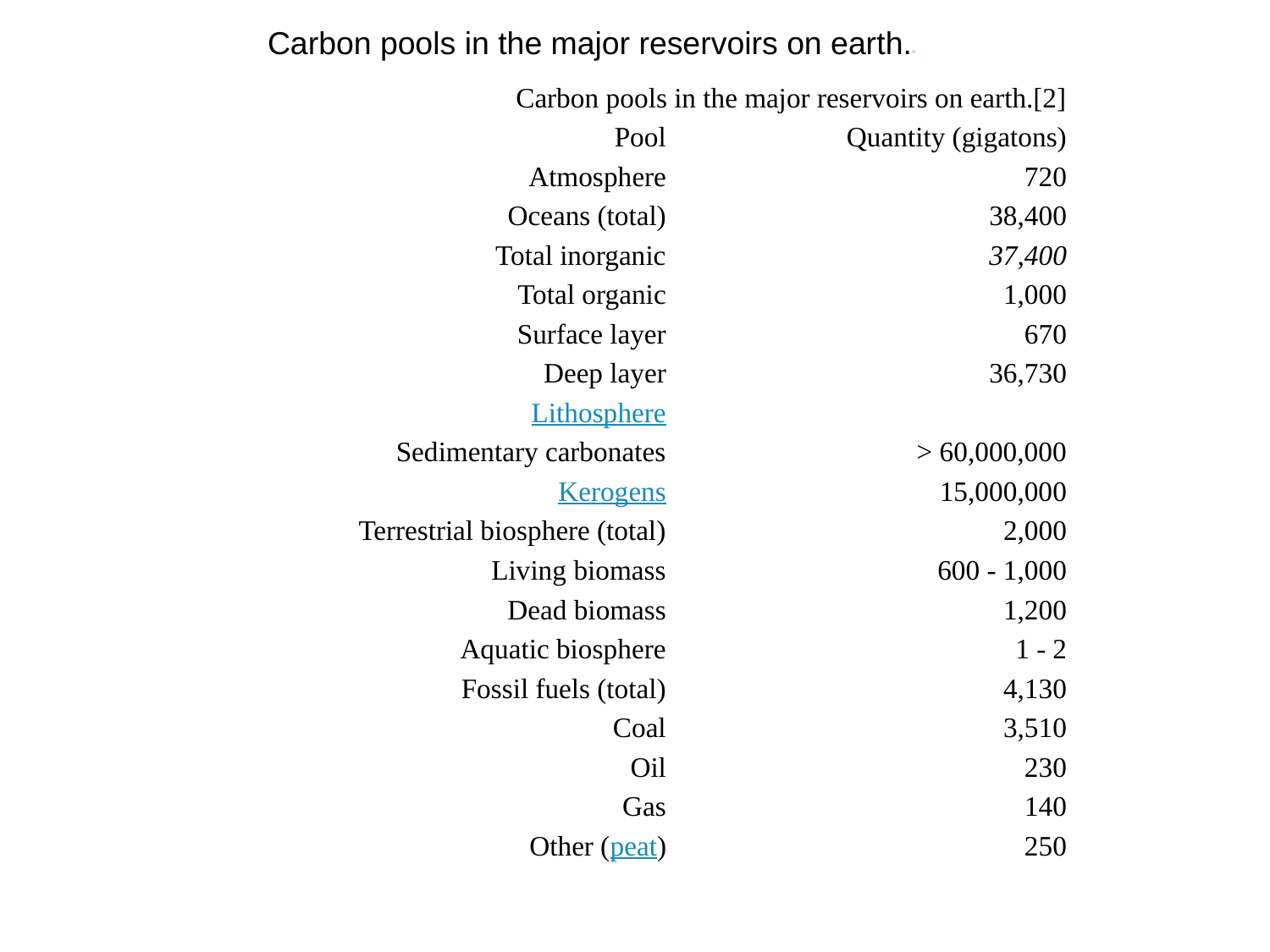

Carbon pools in the major reservoirs on earth.[2]

| Carbon pools in the major reservoirs on earth.[2] |  |
| --- | --- |
| Pool | Quantity (gigatons) |
| Atmosphere | 720 |
| Oceans (total) | 38,400 |
| Total inorganic | 37,400 |
| Total organic | 1,000 |
| Surface layer | 670 |
| Deep layer | 36,730 |
| Lithosphere |  |
| Sedimentary carbonates | > 60,000,000 |
| Kerogens | 15,000,000 |
| Terrestrial biosphere (total) | 2,000 |
| Living biomass | 600 - 1,000 |
| Dead biomass | 1,200 |
| Aquatic biosphere | 1 - 2 |
| Fossil fuels (total) | 4,130 |
| Coal | 3,510 |
| Oil | 230 |
| Gas | 140 |
| Other (peat) | 250 |